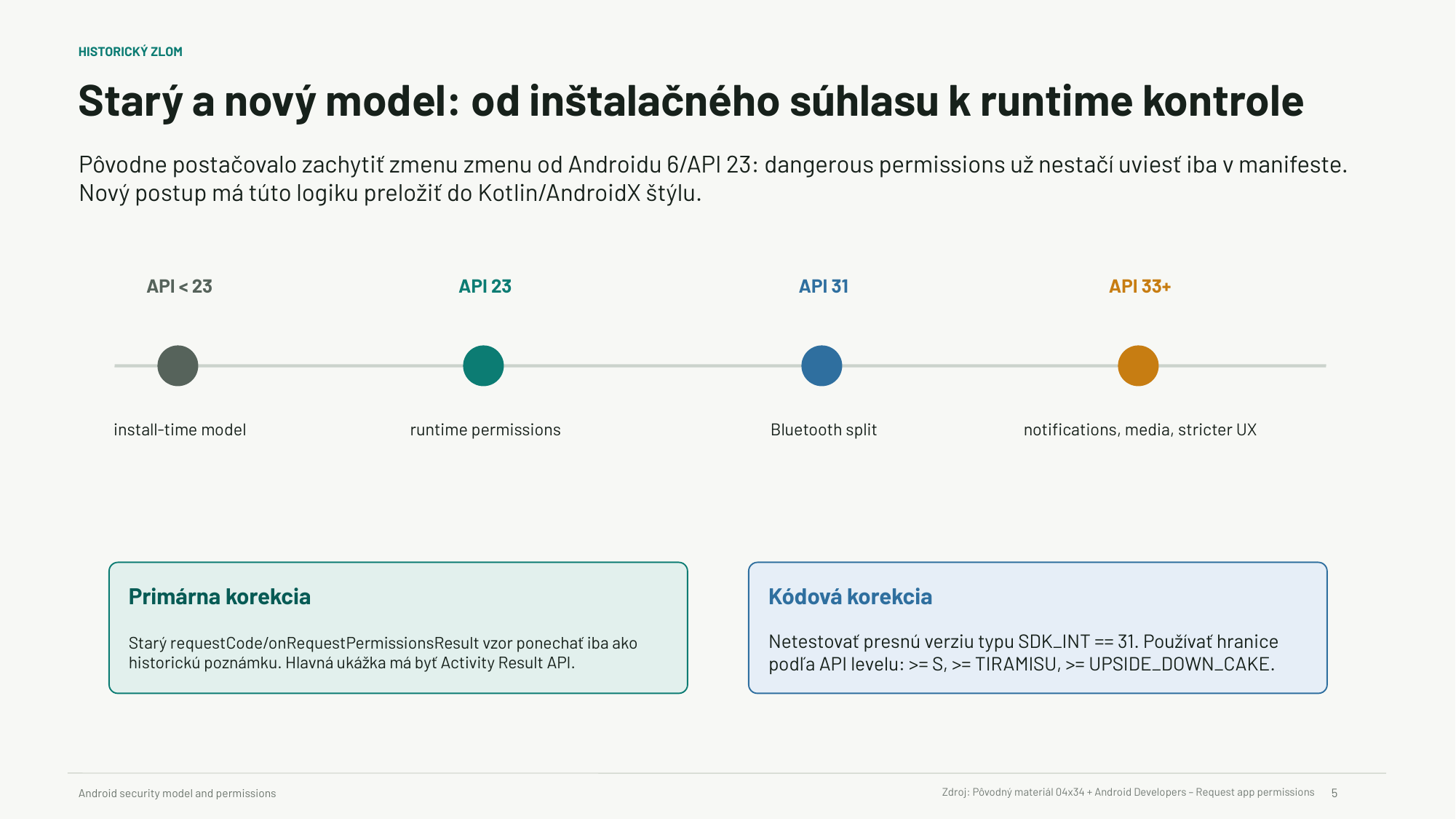

HISTORICKÝ ZLOM
Starý a nový model: od inštalačného súhlasu k runtime kontrole
Pôvodne postačovalo zachytiť zmenu zmenu od Androidu 6/API 23: dangerous permissions už nestačí uviesť iba v manifeste. Nový postup má túto logiku preložiť do Kotlin/AndroidX štýlu.
API < 23
API 23
API 31
API 33+

install-time model
runtime permissions
Bluetooth split
notifications, media, stricter UX

Primárna korekcia
Kódová korekcia
Starý requestCode/onRequestPermissionsResult vzor ponechať iba ako historickú poznámku. Hlavná ukážka má byť Activity Result API.
Netestovať presnú verziu typu SDK_INT == 31. Používať hranice podľa API levelu: >= S, >= TIRAMISU, >= UPSIDE_DOWN_CAKE.
5
Zdroj: Pôvodný materiál 04x34 + Android Developers – Request app permissions